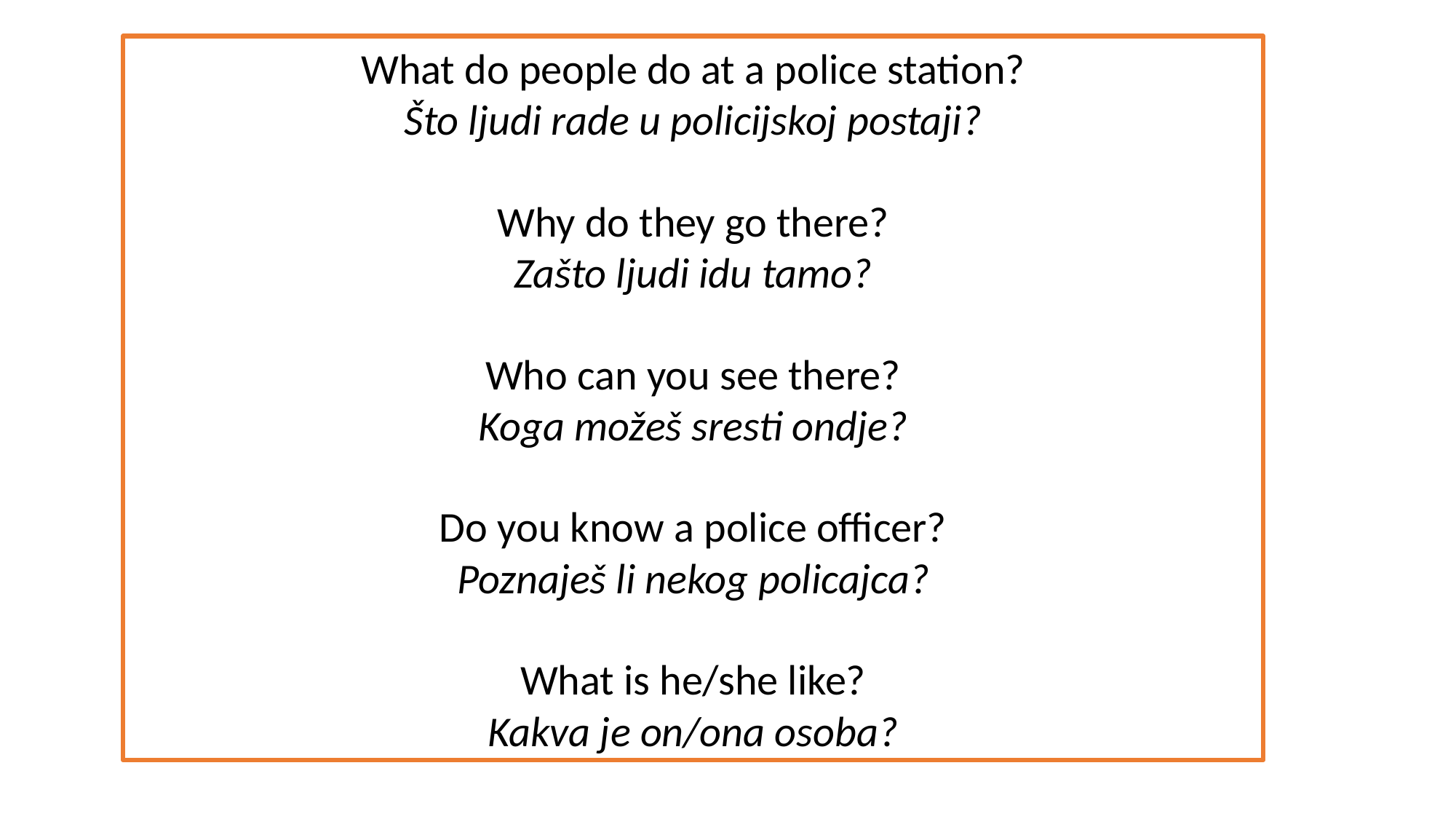

What do people do at a police station?
Što ljudi rade u policijskoj postaji?

Why do they go there?
Zašto ljudi idu tamo?

Who can you see there?
Koga možeš sresti ondje?

Do you know a police officer?
Poznaješ li nekog policajca?

What is he/she like?
Kakva je on/ona osoba?